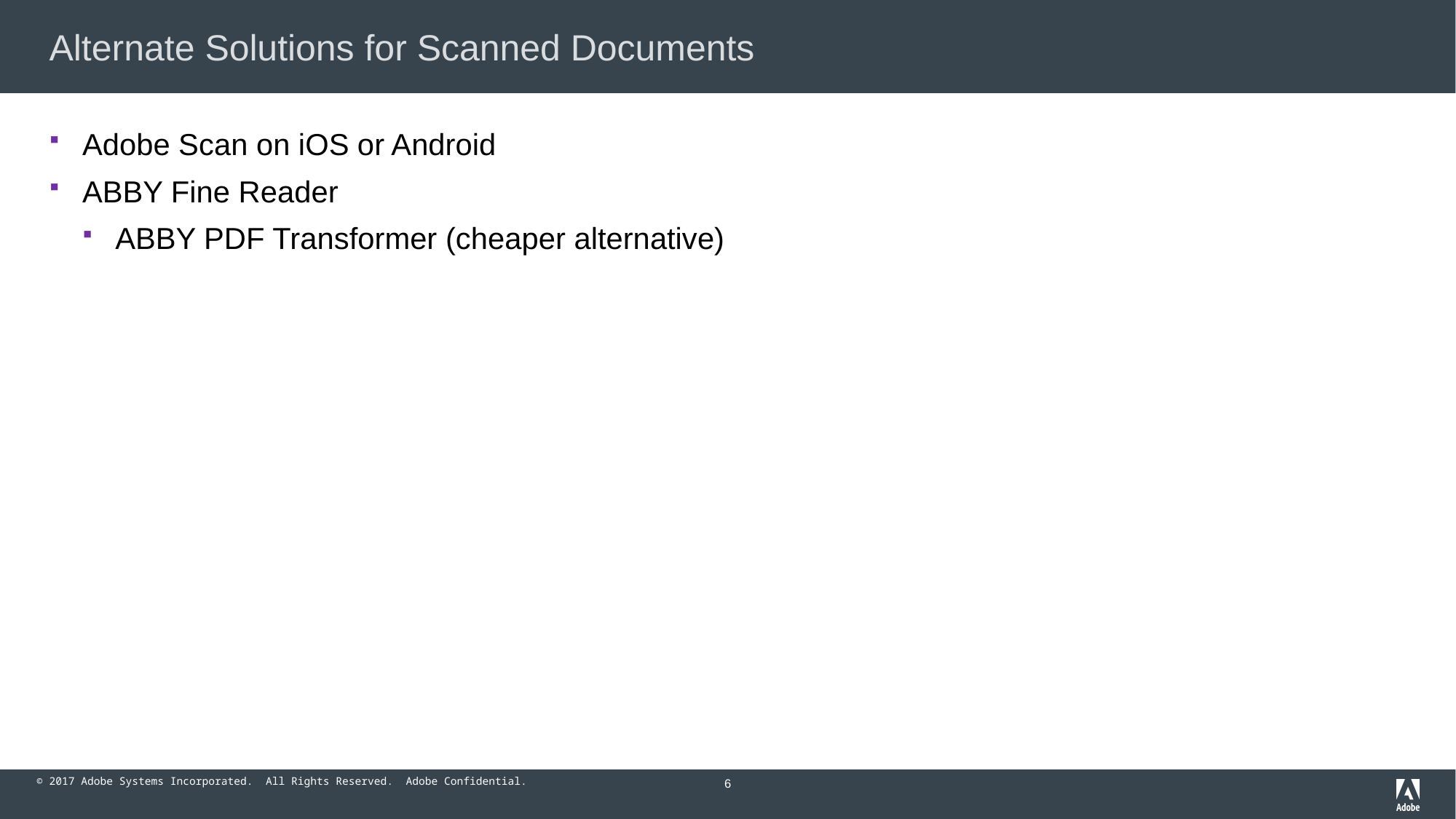

# Alternate Solutions for Scanned Documents
Adobe Scan on iOS or Android
ABBY Fine Reader
ABBY PDF Transformer (cheaper alternative)
6